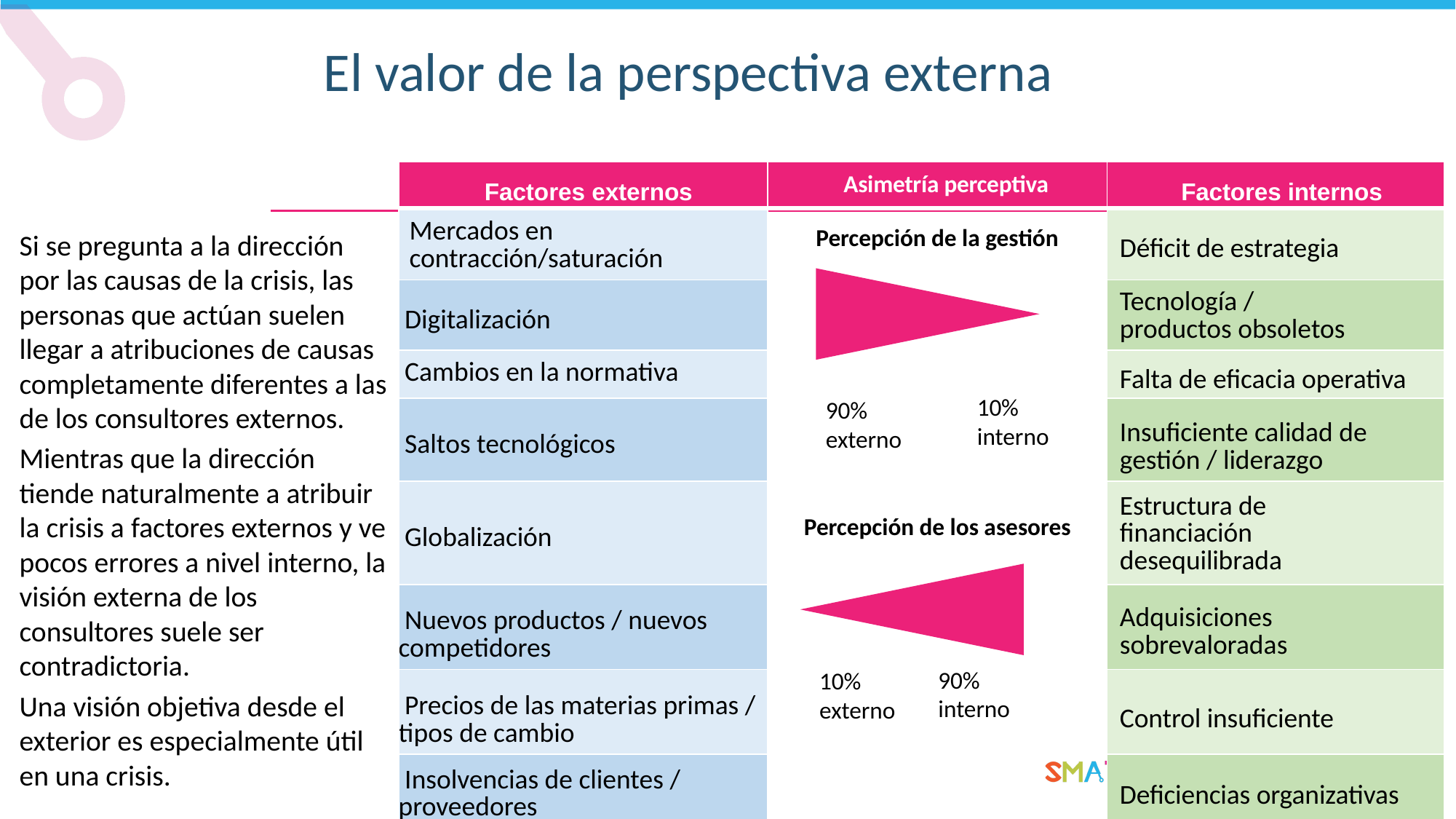

El valor de la perspectiva externa
| Factores externos | Asimetría perceptiva | Factores internos |
| --- | --- | --- |
| Mercados en contracción/saturación |  | Déficit de estrategia |
| Digitalización |  | Tecnología / productos obsoletos |
| Cambios en la normativa |  | Falta de eficacia operativa |
| Saltos tecnológicos |  | Insuficiente calidad de gestión / liderazgo |
| Globalización |  | Estructura de financiación desequilibrada |
| Nuevos productos / nuevos competidores |  | Adquisiciones sobrevaloradas |
| Precios de las materias primas / tipos de cambio |  | Control insuficiente |
| Insolvencias de clientes / proveedores |  | Deficiencias organizativas |

Percepción de la gestión
Si se pregunta a la dirección por las causas de la crisis, las personas que actúan suelen llegar a atribuciones de causas completamente diferentes a las de los consultores externos.
Mientras que la dirección tiende naturalmente a atribuir la crisis a factores externos y ve pocos errores a nivel interno, la visión externa de los consultores suele ser contradictoria.
Una visión objetiva desde el exterior es especialmente útil en una crisis.
10%
interno
90%
externo

Percepción de los asesores
90%
interno
10%
externo